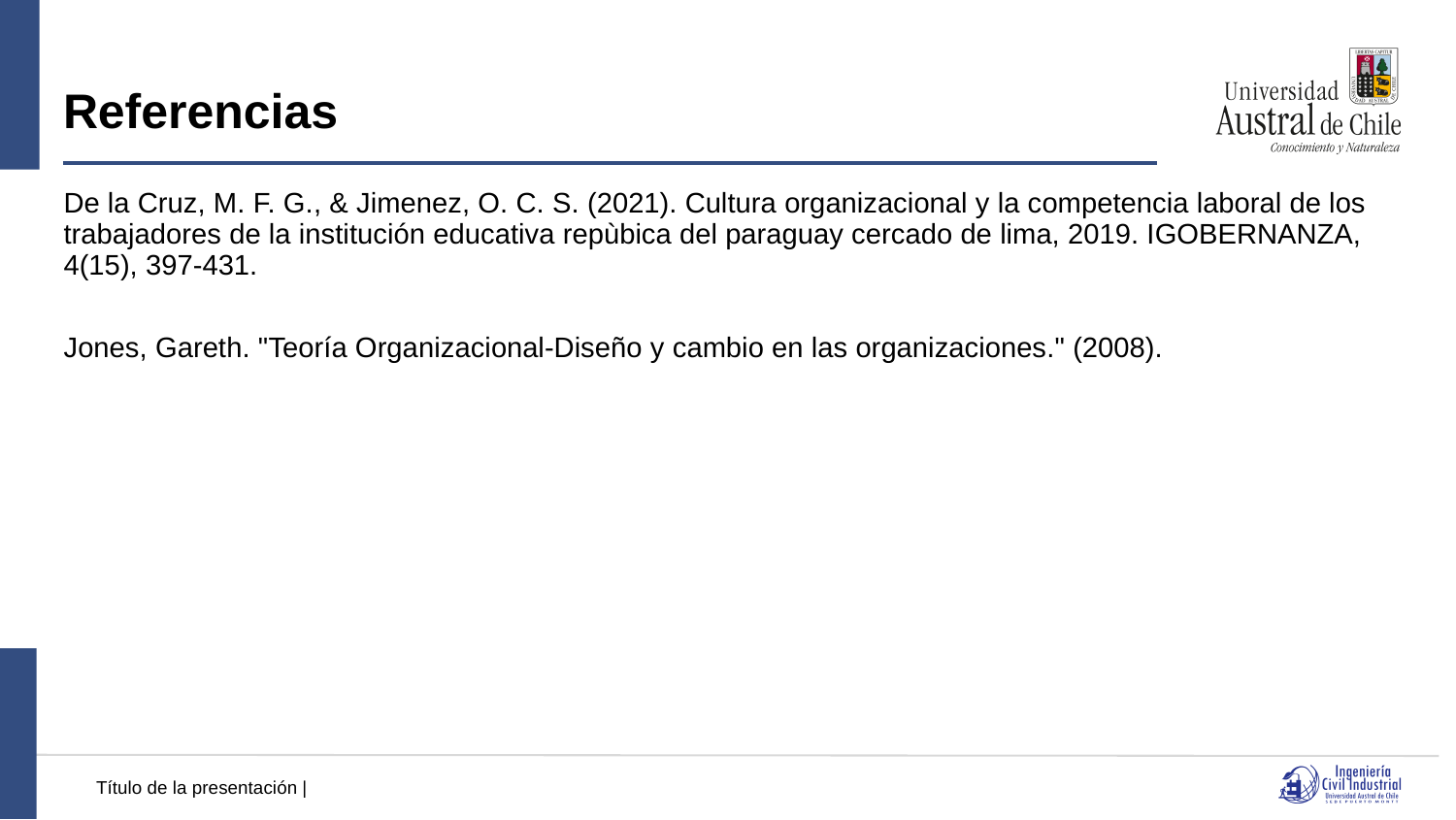

# Referencias
De la Cruz, M. F. G., & Jimenez, O. C. S. (2021). Cultura organizacional y la competencia laboral de los trabajadores de la institución educativa repùbica del paraguay cercado de lima, 2019. IGOBERNANZA, 4(15), 397-431.

Jones, Gareth. "Teoría Organizacional-Diseño y cambio en las organizaciones." (2008).